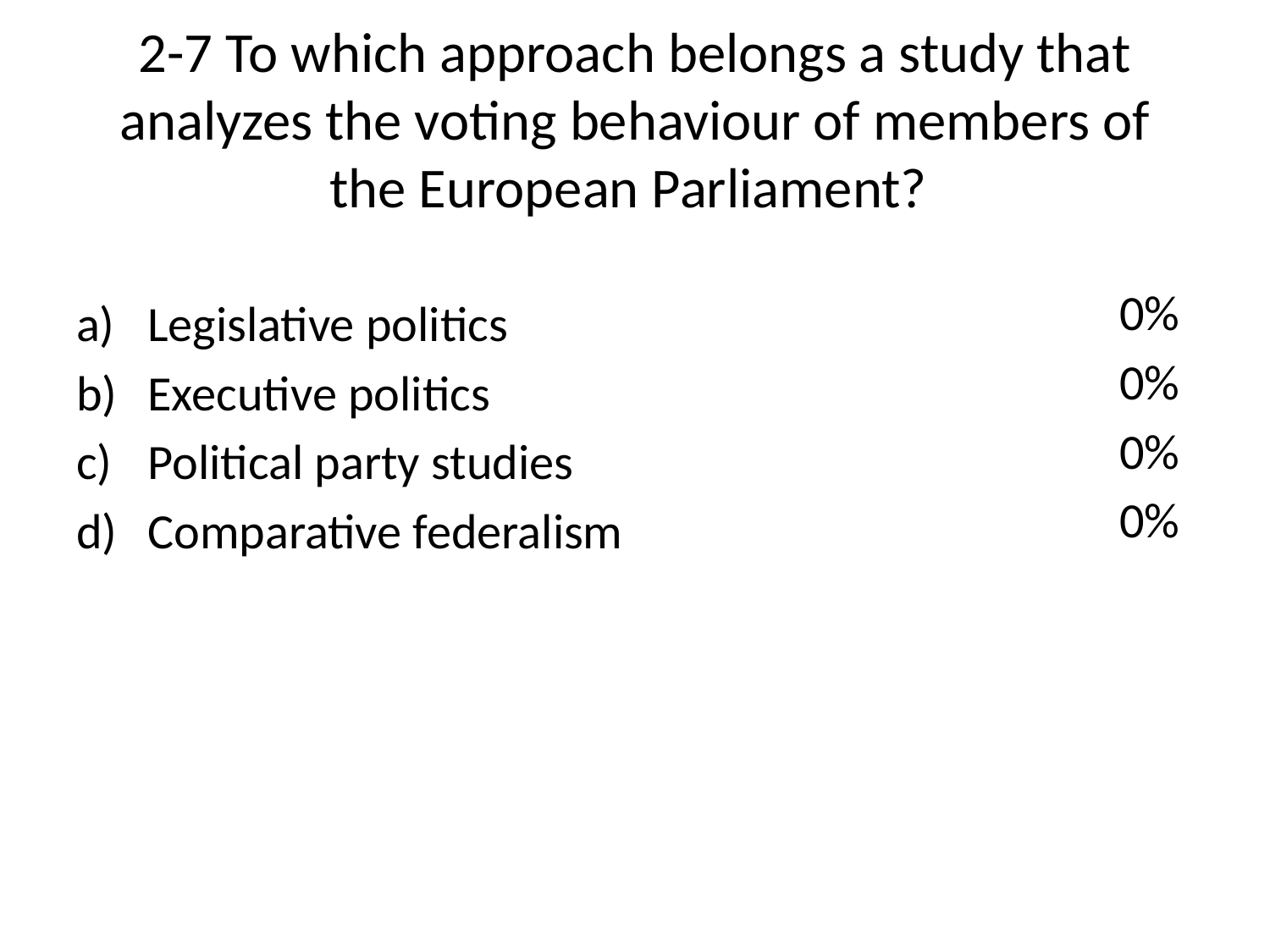

# 2-7 To which approach belongs a study that analyzes the voting behaviour of members of the European Parliament?
0%
0%
0%
0%

Legislative politics
Executive politics
Political party studies
Comparative federalism